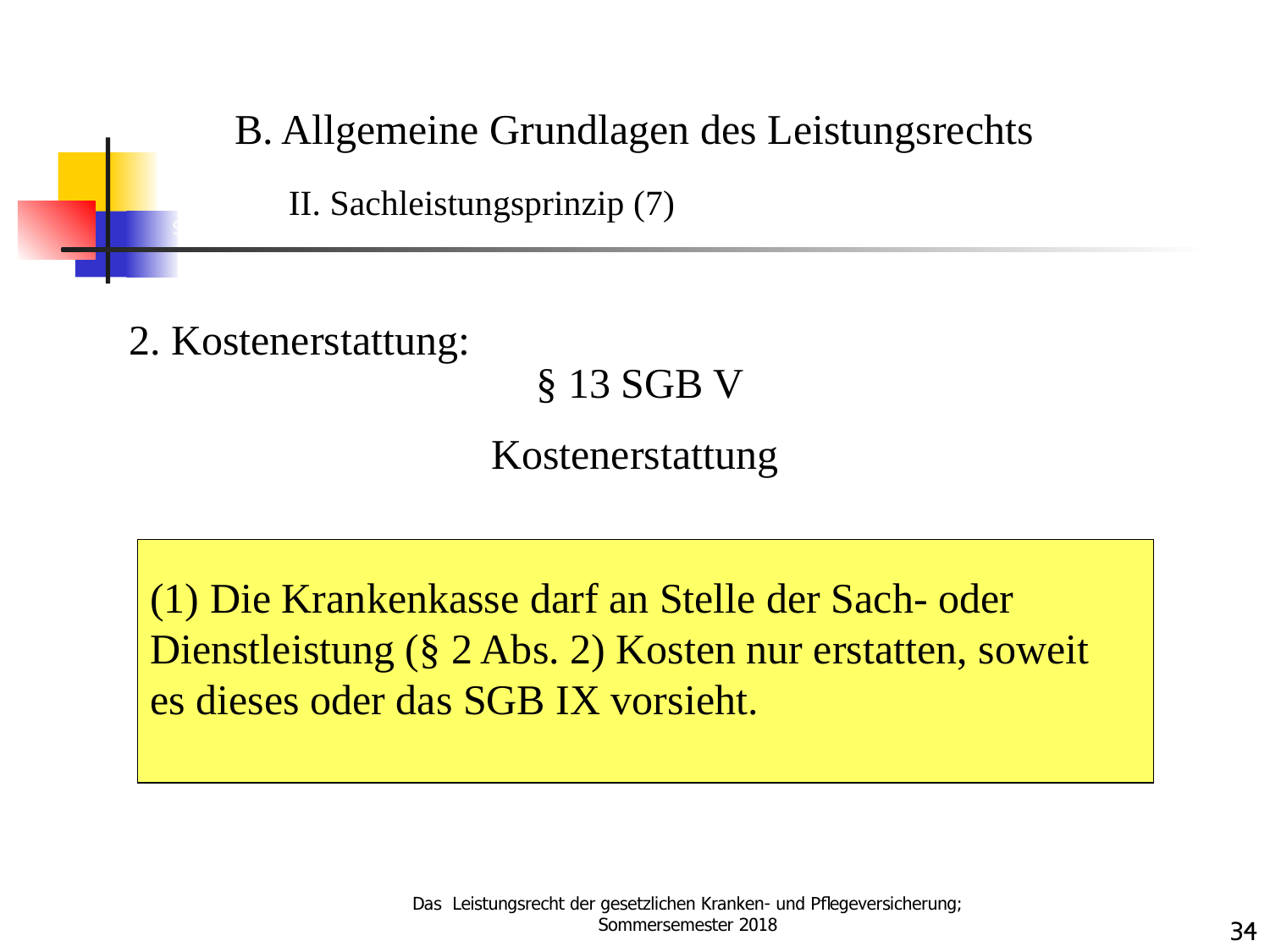

Sachleistung 7
B. Allgemeine Grundlagen des Leistungsrechts
	II. Sachleistungsprinzip (7)
2. Kostenerstattung:
§ 13 SGB V
Kostenerstattung

(1) Die Krankenkasse darf an Stelle der Sach- oder Dienstleistung (§ 2 Abs. 2) Kosten nur erstatten, soweit es dieses oder das SGB IX vorsieht.

Das  Leistungsrecht der gesetzlichen Kranken- und Pflegeversicherung; Sommersemester 2018
34